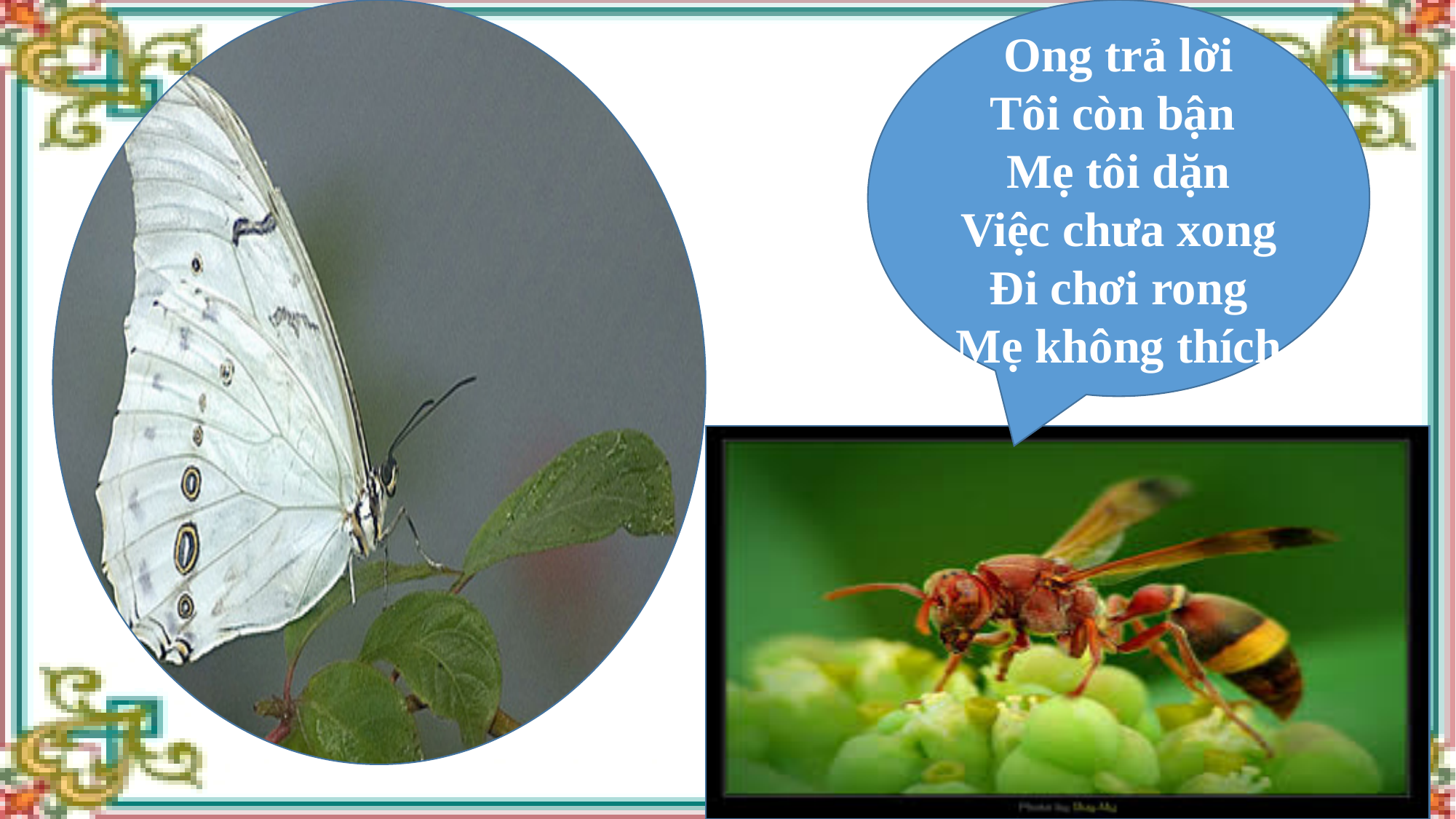

Ong trả lời
Tôi còn bận
Mẹ tôi dặn
Việc chưa xong
Đi chơi rong
Mẹ không thích